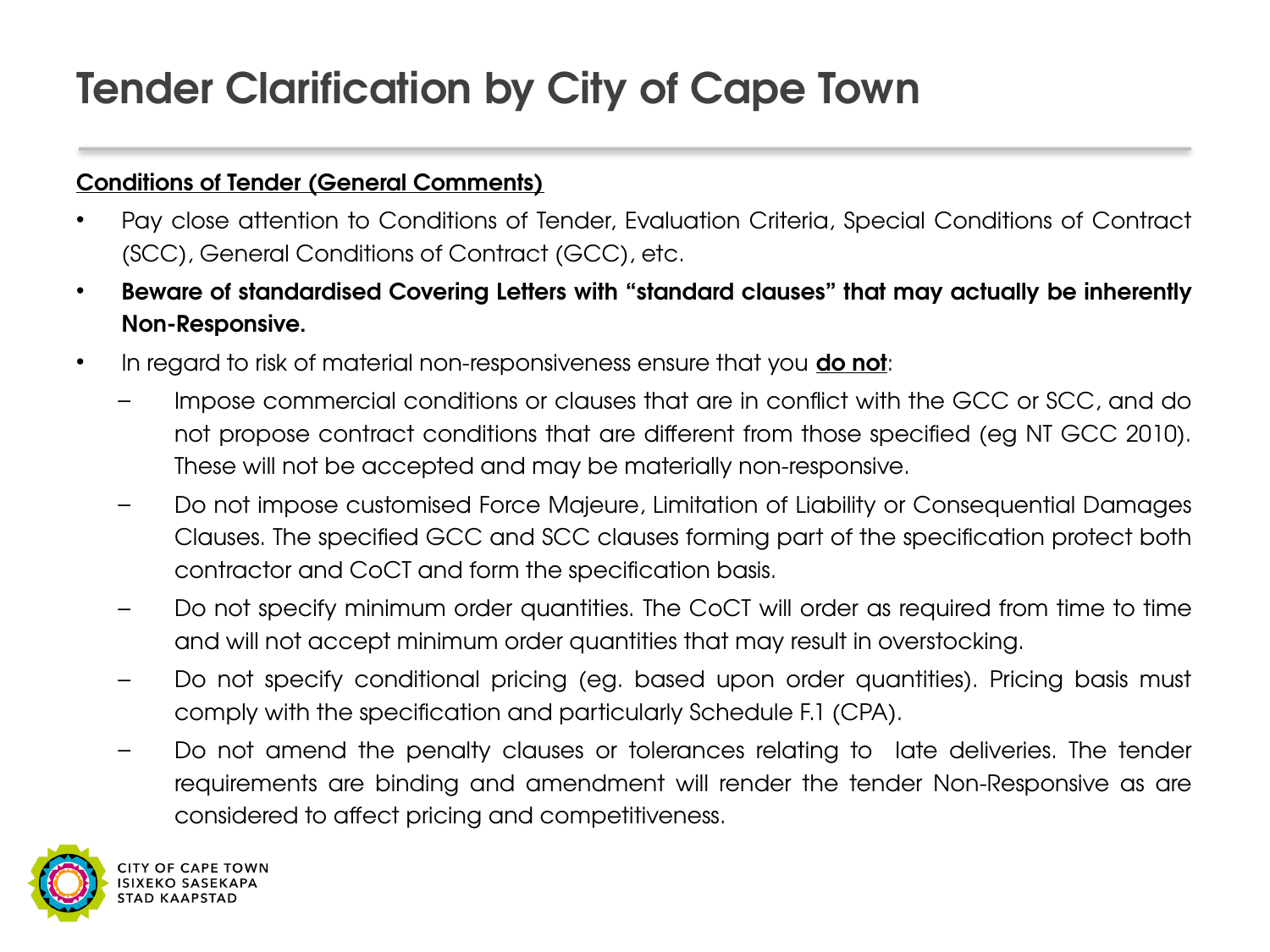

# Tender Clarification by City of Cape Town
Conditions of Tender (General Comments)
Pay close attention to Conditions of Tender, Evaluation Criteria, Special Conditions of Contract (SCC), General Conditions of Contract (GCC), etc.
Beware of standardised Covering Letters with “standard clauses” that may actually be inherently Non-Responsive.
In regard to risk of material non-responsiveness ensure that you do not:
Impose commercial conditions or clauses that are in conflict with the GCC or SCC, and do not propose contract conditions that are different from those specified (eg NT GCC 2010). These will not be accepted and may be materially non-responsive.
Do not impose customised Force Majeure, Limitation of Liability or Consequential Damages Clauses. The specified GCC and SCC clauses forming part of the specification protect both contractor and CoCT and form the specification basis.
Do not specify minimum order quantities. The CoCT will order as required from time to time and will not accept minimum order quantities that may result in overstocking.
Do not specify conditional pricing (eg. based upon order quantities). Pricing basis must comply with the specification and particularly Schedule F.1 (CPA).
Do not amend the penalty clauses or tolerances relating to  late deliveries. The tender requirements are binding and amendment will render the tender Non-Responsive as are considered to affect pricing and competitiveness.